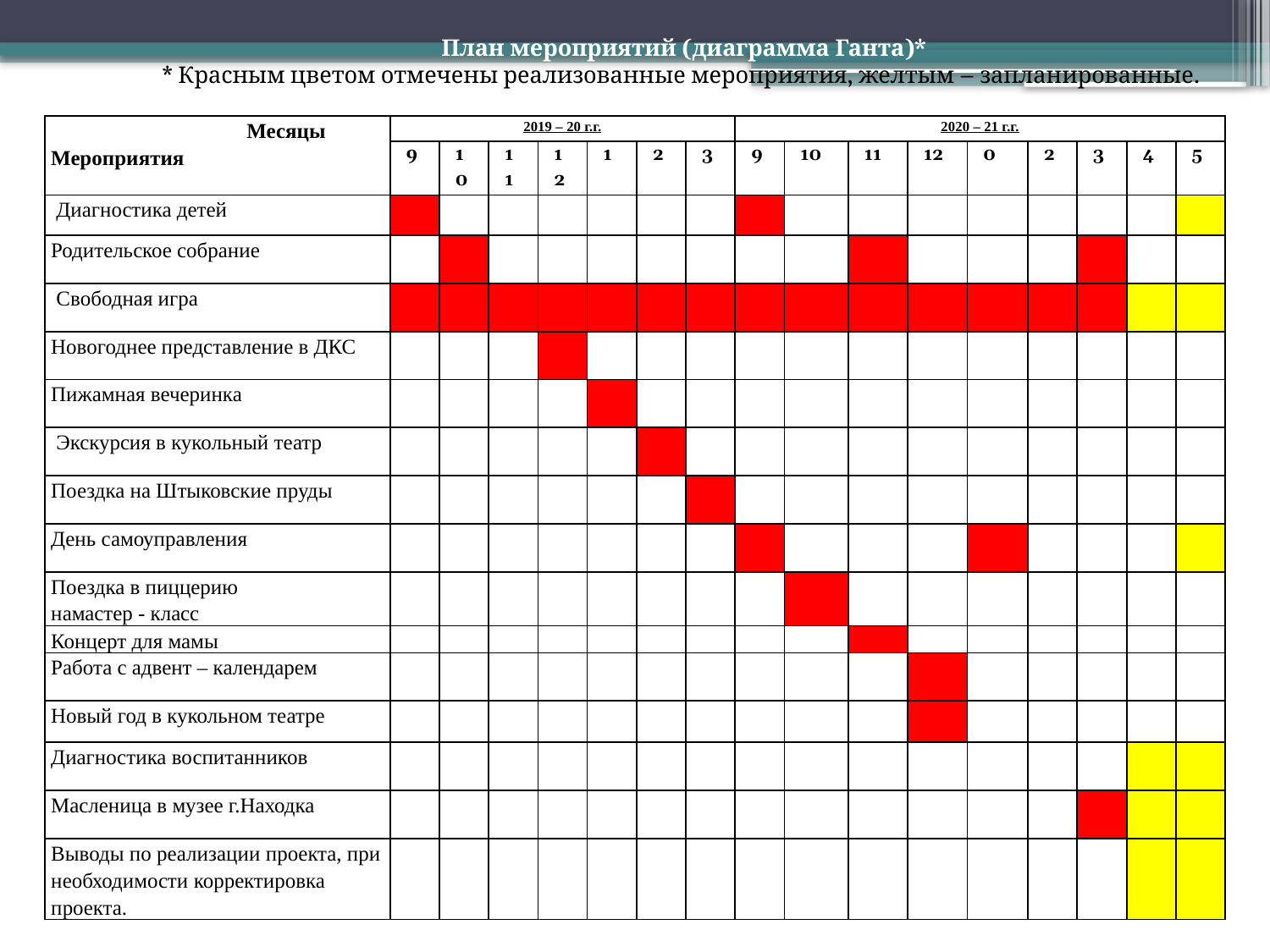

План мероприятий (диаграмма Ганта)*
* Красным цветом отмечены реализованные мероприятия, желтым – запланированные.
| Месяцы Мероприятия | 2019 – 20 г.г. |  |  |  |  |  |  | 2020 – 21 г.г. |  |  |  |  |  |  |  |  |
| --- | --- | --- | --- | --- | --- | --- | --- | --- | --- | --- | --- | --- | --- | --- | --- | --- |
|  | 9 | 10 | 11 | 12 | 1 | 2 | 3 | 9 | 10 | 11 | 12 | 0 | 2 | 3 | 4 | 5 |
| Диагностика детей |  |  |  |  |  |  |  |  |  |  |  |  |  |  |  |  |
| Родительское собрание |  |  |  |  |  |  |  |  |  |  |  |  |  |  |  |  |
| Свободная игра |  |  |  |  |  |  |  |  |  |  |  |  |  |  |  |  |
| Новогоднее представление в ДКС |  |  |  |  |  |  |  |  |  |  |  |  |  |  |  |  |
| Пижамная вечеринка |  |  |  |  |  |  |  |  |  |  |  |  |  |  |  |  |
| Экскурсия в кукольный театр |  |  |  |  |  |  |  |  |  |  |  |  |  |  |  |  |
| Поездка на Штыковские пруды |  |  |  |  |  |  |  |  |  |  |  |  |  |  |  |  |
| День самоуправления |  |  |  |  |  |  |  |  |  |  |  |  |  |  |  |  |
| Поездка в пиццерию намастер - класс |  |  |  |  |  |  |  |  |  |  |  |  |  |  |  |  |
| Концерт для мамы |  |  |  |  |  |  |  |  |  |  |  |  |  |  |  |  |
| Работа с адвент – календарем |  |  |  |  |  |  |  |  |  |  |  |  |  |  |  |  |
| Новый год в кукольном театре |  |  |  |  |  |  |  |  |  |  |  |  |  |  |  |  |
| Диагностика воспитанников |  |  |  |  |  |  |  |  |  |  |  |  |  |  |  |  |
| Масленица в музее г.Находка |  |  |  |  |  |  |  |  |  |  |  |  |  |  |  |  |
| Выводы по реализации проекта, при необходимости корректировка проекта. |  |  |  |  |  |  |  |  |  |  |  |  |  |  |  |  |
#